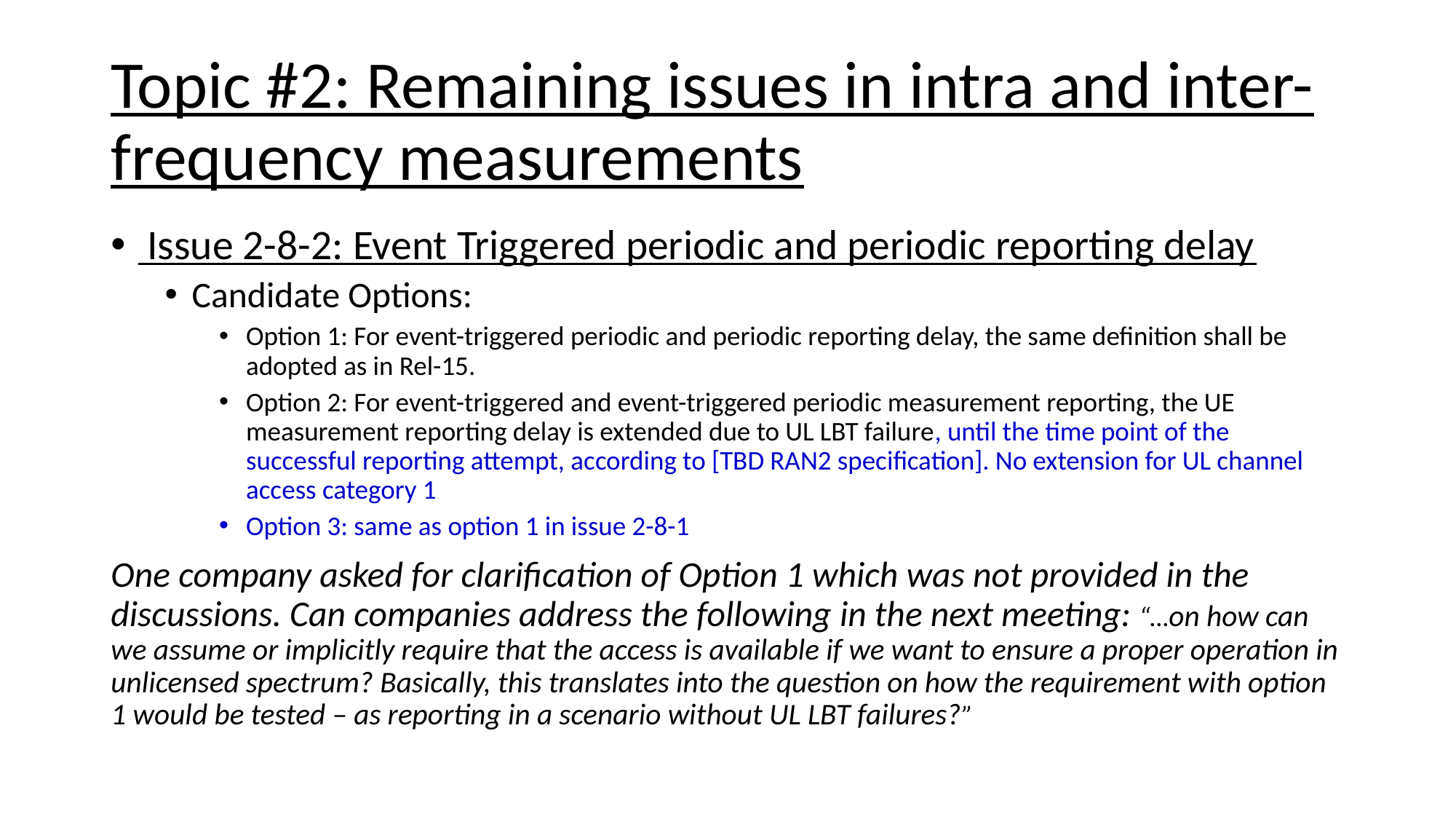

# Topic #2: Remaining issues in intra and inter-frequency measurements
 Issue 2-8-2: Event Triggered periodic and periodic reporting delay
Candidate Options:
Option 1: For event-triggered periodic and periodic reporting delay, the same definition shall be adopted as in Rel-15.
Option 2: For event-triggered and event-triggered periodic measurement reporting, the UE measurement reporting delay is extended due to UL LBT failure, until the time point of the successful reporting attempt, according to [TBD RAN2 specification]. No extension for UL channel access category 1
Option 3: same as option 1 in issue 2-8-1
One company asked for clarification of Option 1 which was not provided in the discussions. Can companies address the following in the next meeting: “…on how can we assume or implicitly require that the access is available if we want to ensure a proper operation in unlicensed spectrum? Basically, this translates into the question on how the requirement with option 1 would be tested – as reporting in a scenario without UL LBT failures?”